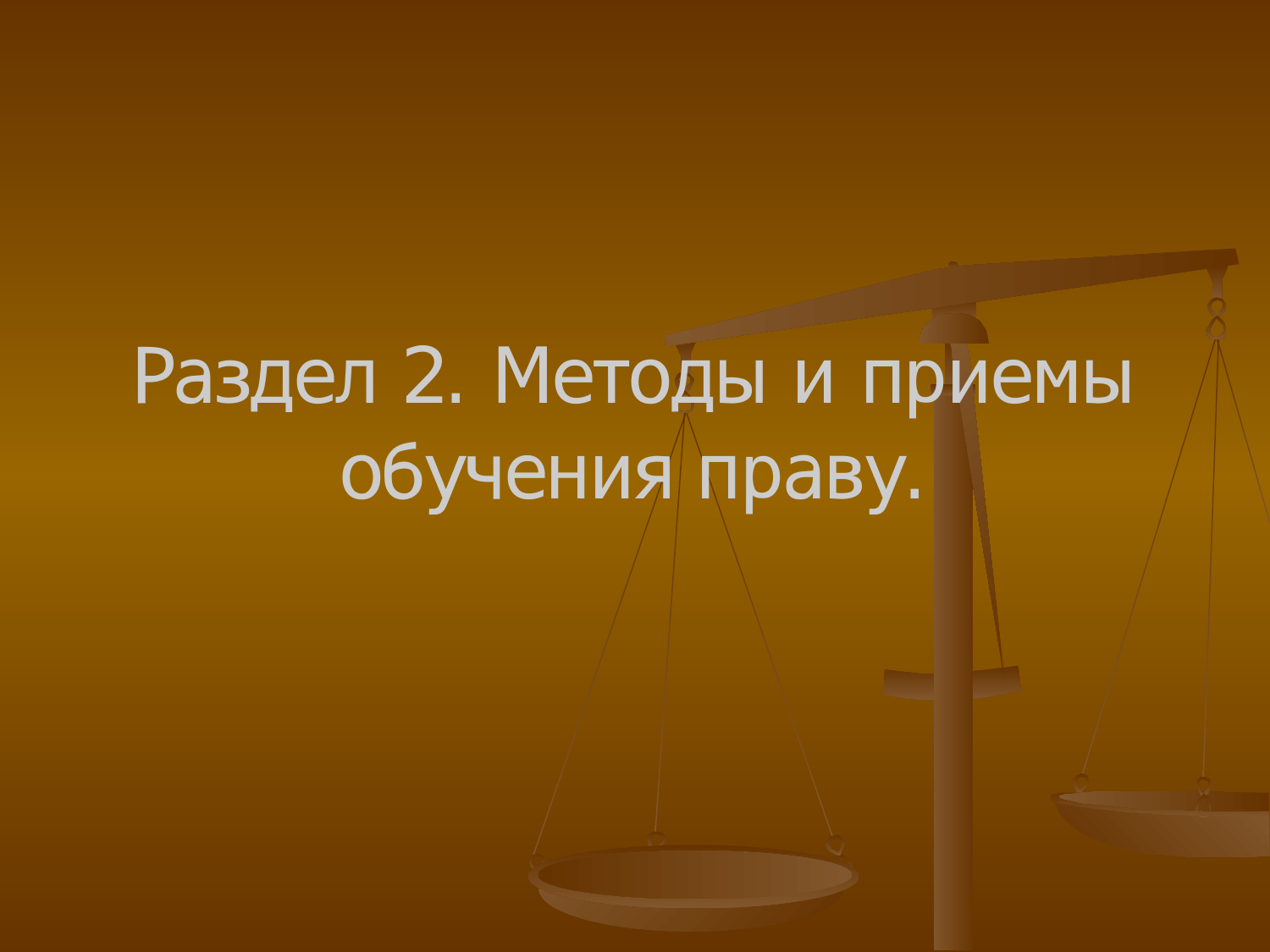

Раздел 2. Методы и приемы обучения праву.